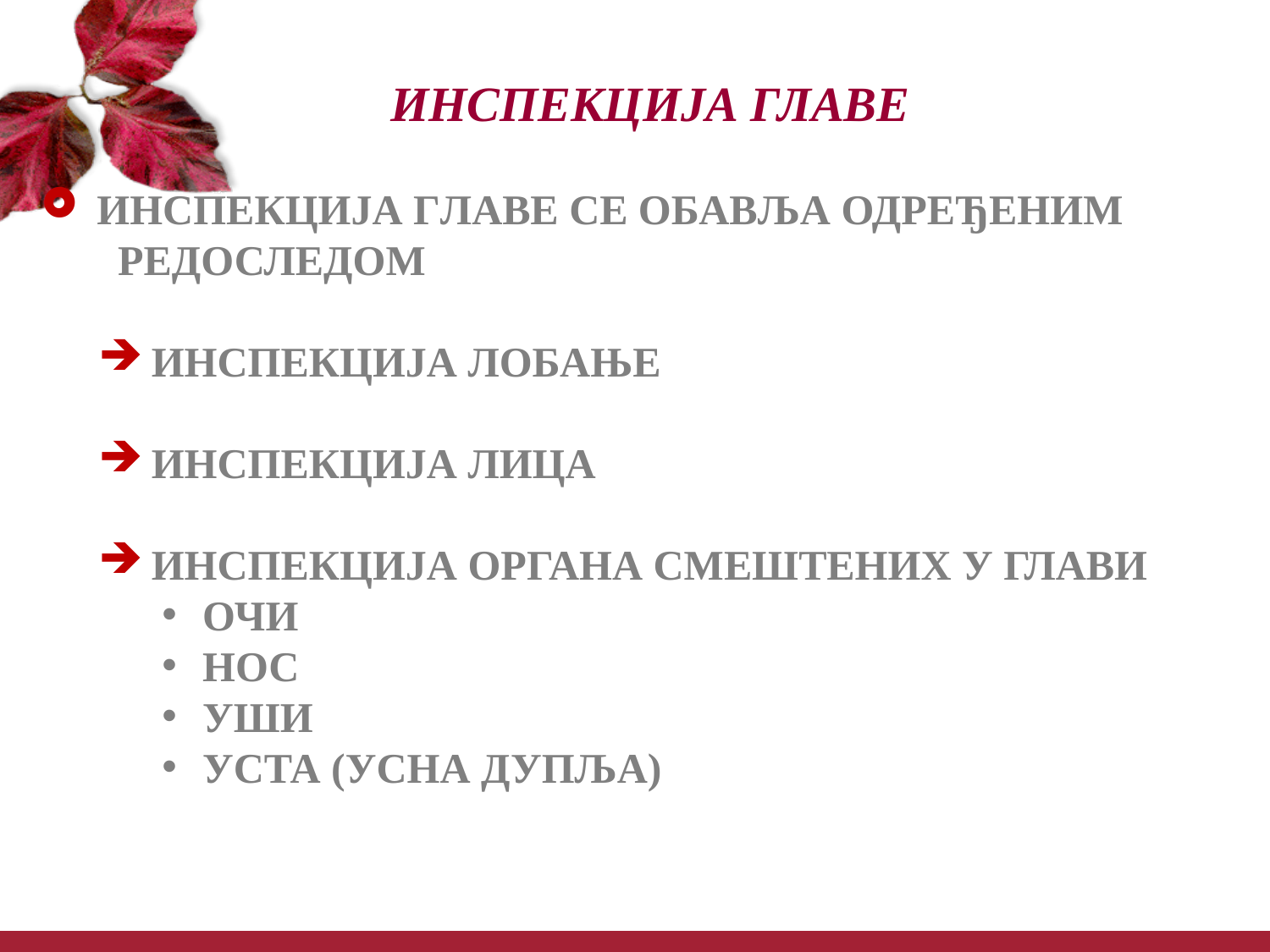

ИНСПЕКЦИЈА ГЛАВЕ

 ИНСПЕКЦИЈА ГЛАВЕ СЕ ОБАВЉА ОДРЕЂЕНИМ
     РЕДОСЛЕДОМ

 ИНСПЕКЦИЈА ЛОБАЊЕ

 ИНСПЕКЦИЈА ЛИЦА

 ИНСПЕКЦИЈА ОРГАНА СМЕШТЕНИХ У ГЛАВИ
 ОЧИ
 НОС
 УШИ
 УСТА (УСНА ДУПЉА)